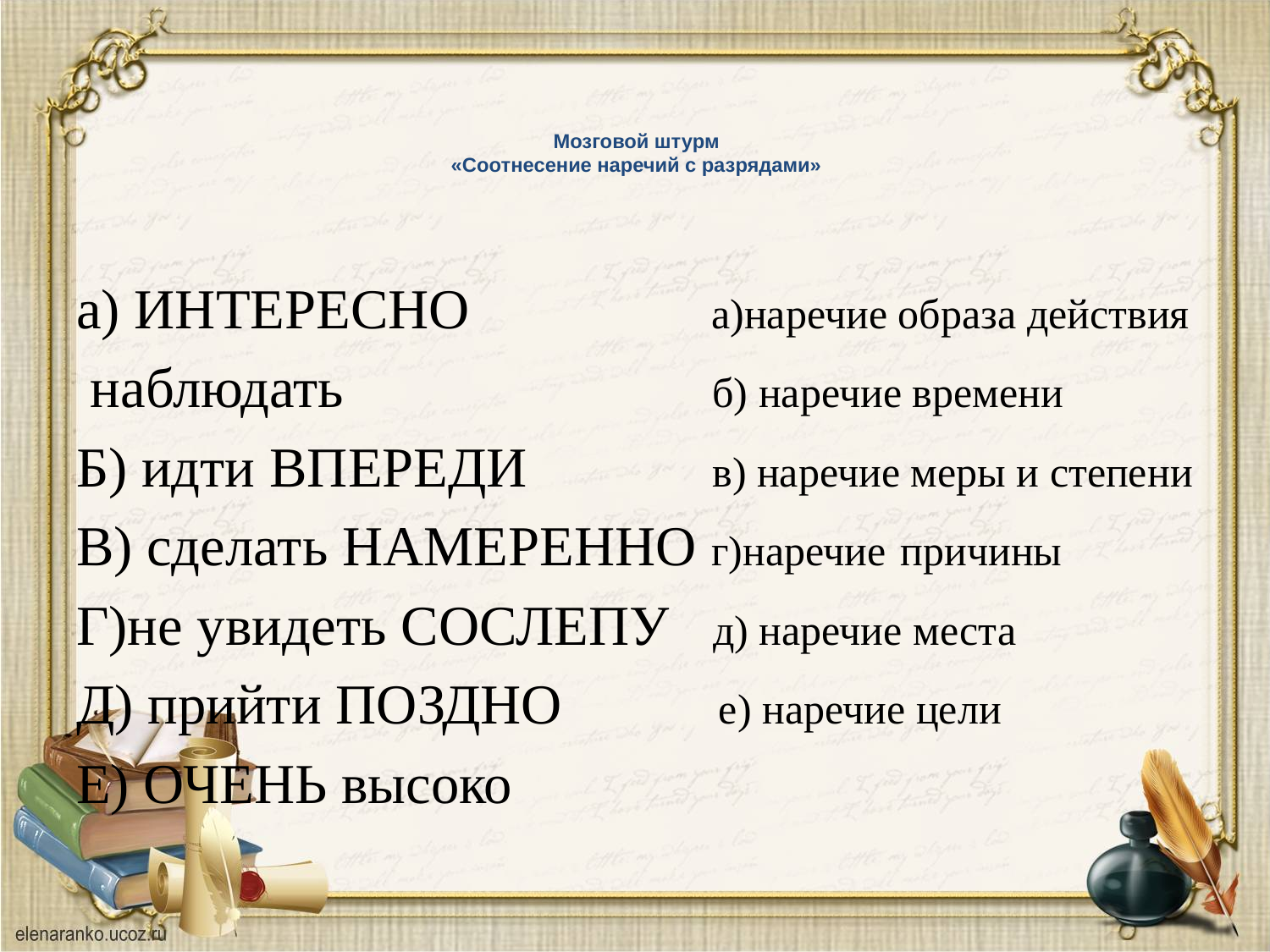

# Мозговой штурм «Соотнесение наречий с разрядами»
а) ИНТЕРЕСНО                 а)наречие образа действия
 наблюдать                          б) наречие времени
Б) идти ВПЕРЕДИ             в) наречие меры и степени
В) сделать НАМЕРЕННО г)наречие причины
Г)не увидеть СОСЛЕПУ   д) наречие места
Д) прийти ПОЗДНО           е) наречие цели
Е) ОЧЕНЬ высоко